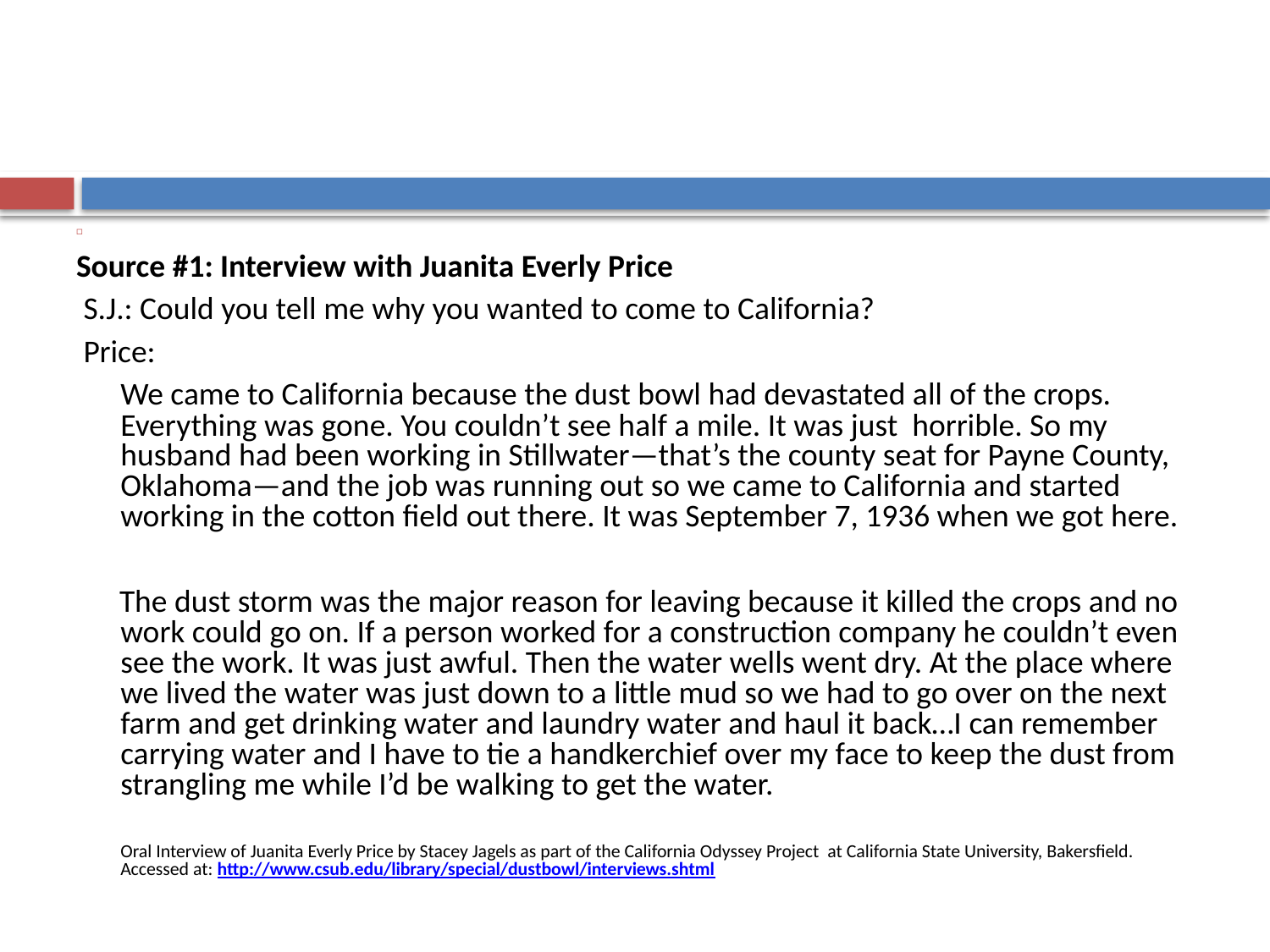

#

Source #1: Interview with Juanita Everly Price
 S.J.: Could you tell me why you wanted to come to California?
 Price:
	We came to California because the dust bowl had devastated all of the crops. Everything was gone. You couldn’t see half a mile. It was just  horrible. So my husband had been working in Stillwater—that’s the county seat for Payne County, Oklahoma—and the job was running out so we came to California and started working in the cotton field out there. It was September 7, 1936 when we got here.

      The dust storm was the major reason for leaving because it killed the crops and no work could go on. If a person worked for a construction company he couldn’t even see the work. It was just awful. Then the water wells went dry. At the place where we lived the water was just down to a little mud so we had to go over on the next farm and get drinking water and laundry water and haul it back…I can remember carrying water and I have to tie a handkerchief over my face to keep the dust from strangling me while I’d be walking to get the water.

	Oral Interview of Juanita Everly Price by Stacey Jagels as part of the California Odyssey Project  at California State University, Bakersfield. Accessed at: http://www.csub.edu/library/special/dustbowl/interviews.shtml